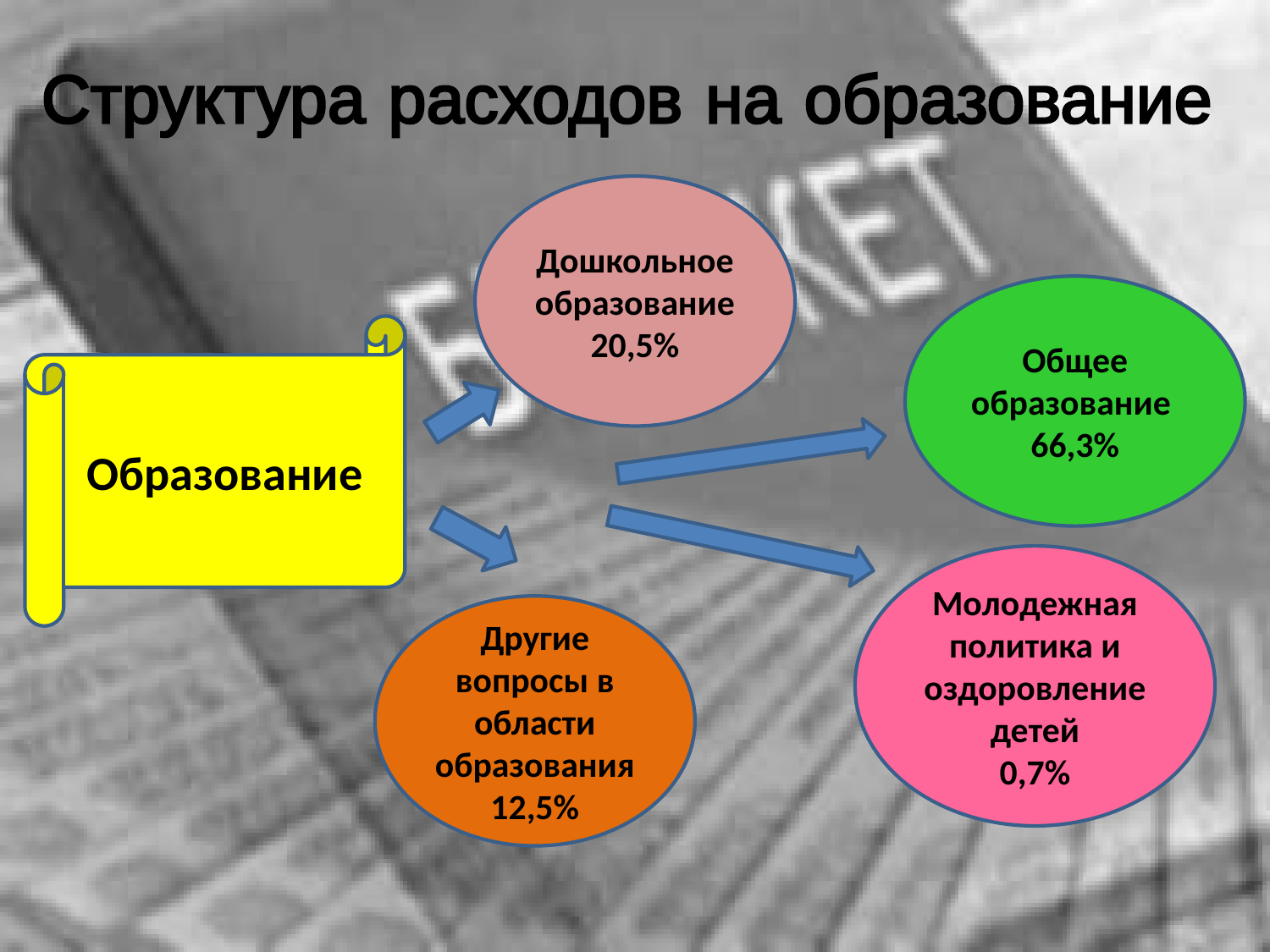

# Структура расходов на образование
Дошкольное образование
20,5%
Общее образование
66,3%
Образование

Молодежная политика и оздоровление детей
0,7%
Другие вопросы в области образования12,5%